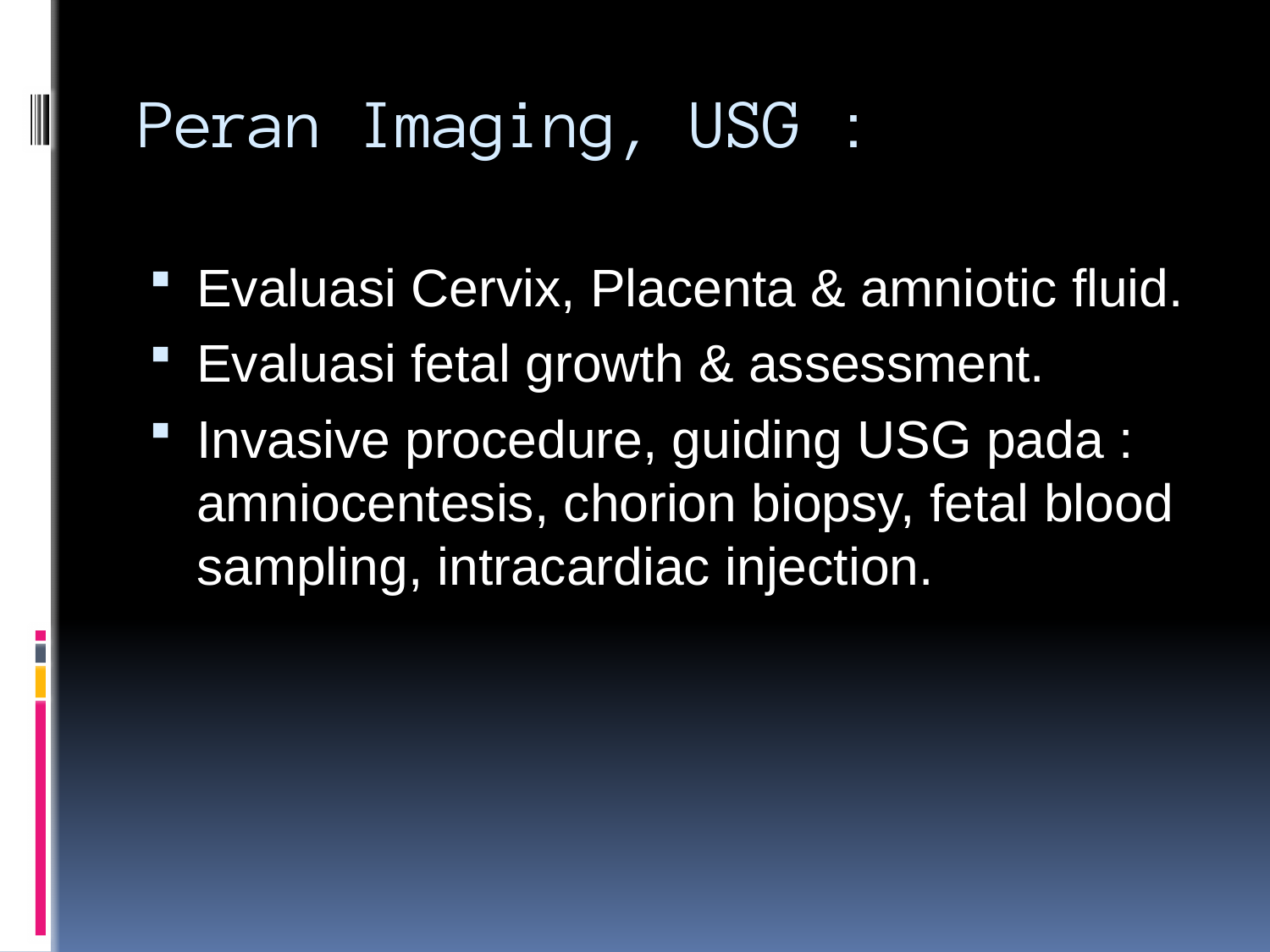

# Peran Imaging, USG :
Evaluasi Cervix, Placenta & amniotic fluid.
Evaluasi fetal growth & assessment.
Invasive procedure, guiding USG pada : amniocentesis, chorion biopsy, fetal blood sampling, intracardiac injection.